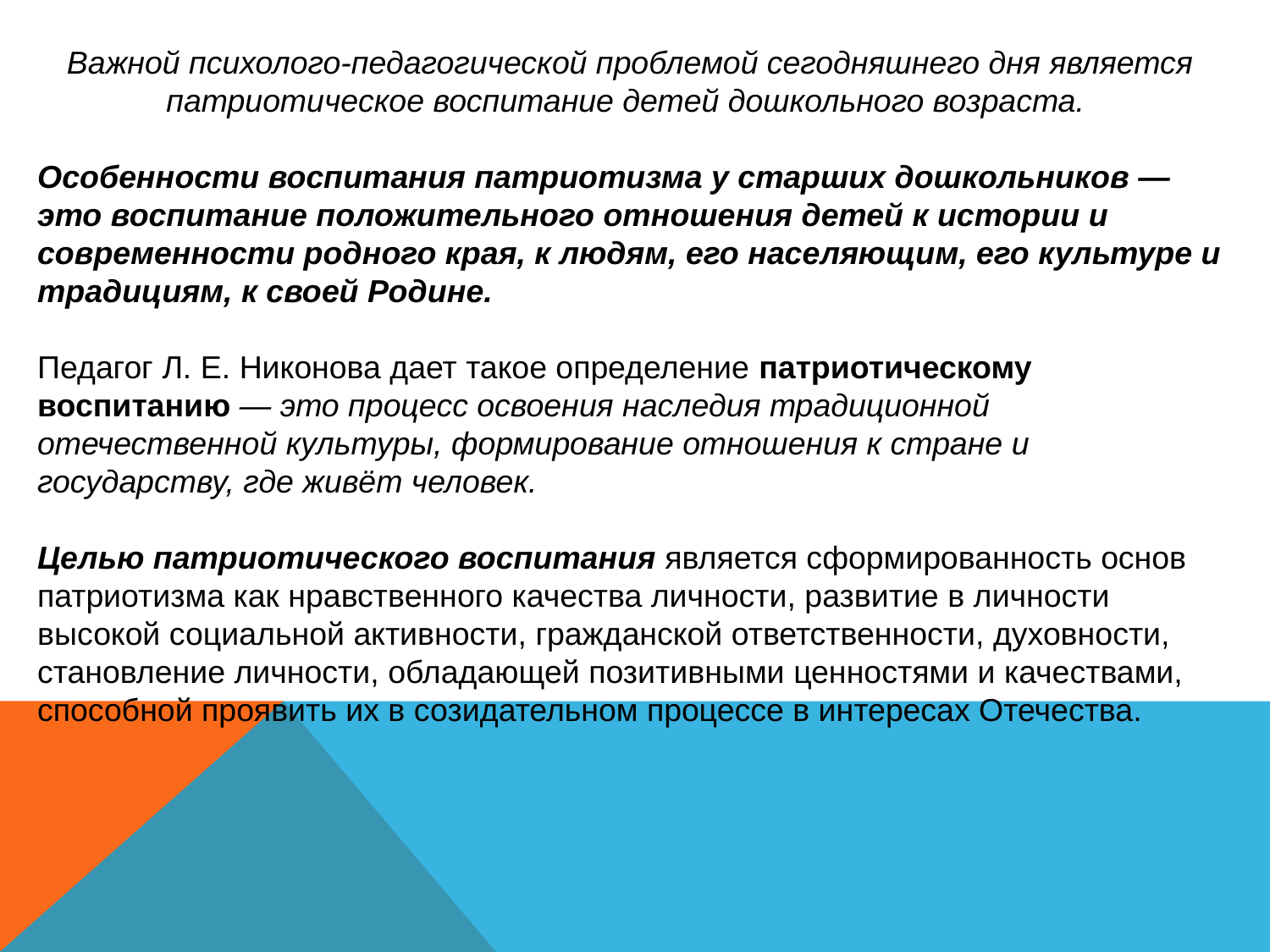

Важной психолого-педагогической проблемой сегодняшнего дня является патриотическое воспитание детей дошкольного возраста.

Особенности воспитания патриотизма у старших дошкольников — это воспитание положительного отношения детей к истории и современности родного края, к людям, его населяющим, его культуре и традициям, к своей Родине.

Педагог Л. Е. Никонова дает такое определение патриотическому воспитанию — это процесс освоения наследия традиционной отечественной культуры, формирование отношения к стране и государству, где живёт человек.

Целью патриотического воспитания является сформированность основ патриотизма как нравственного качества личности, развитие в личности высокой социальной активности, гражданской ответственности, духовности,
становление личности, обладающей позитивными ценностями и качествами, способной проявить их в созидательном процессе в интересах Отечества.